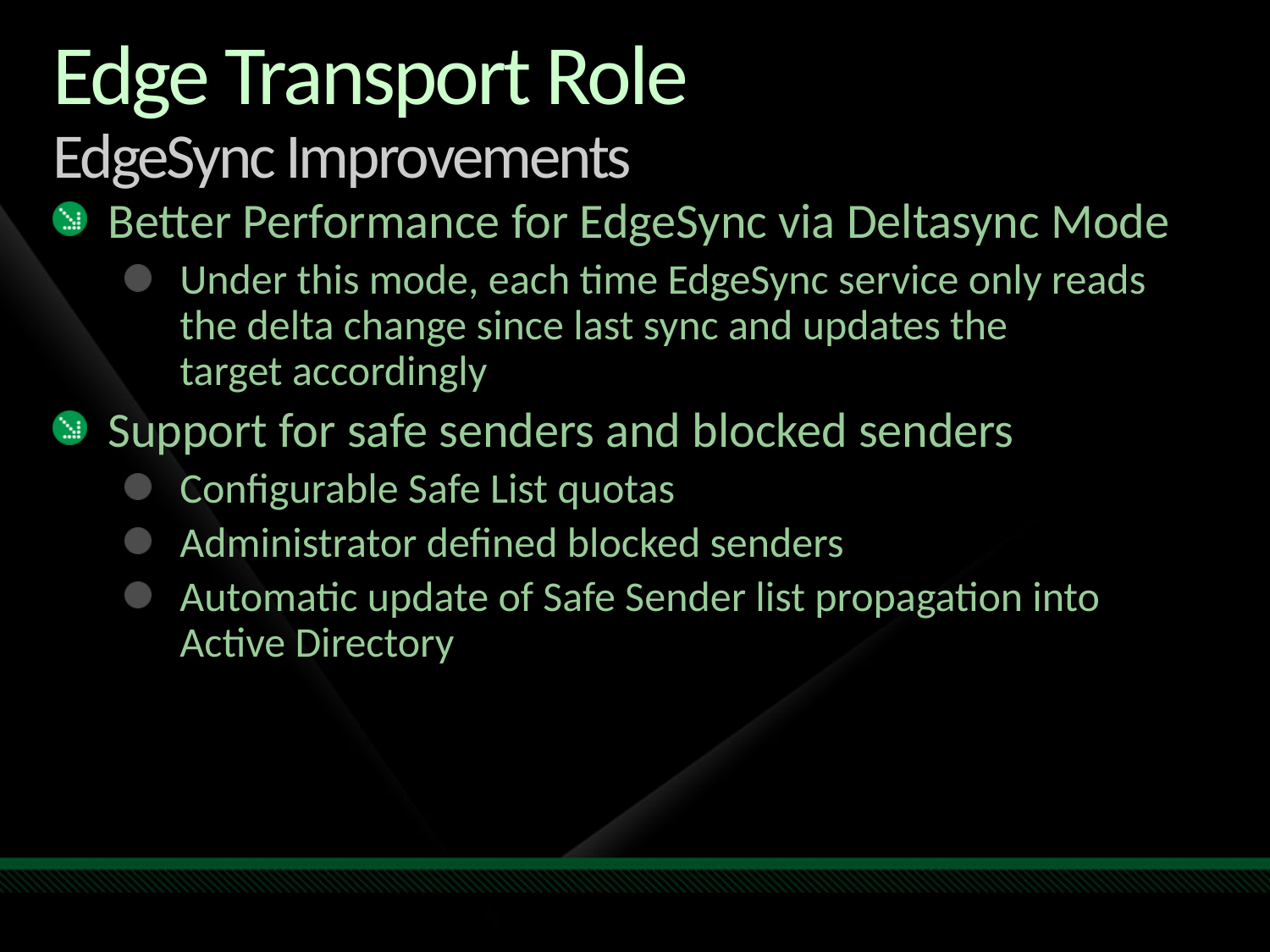

# Edge Transport Role EdgeSync Improvements
Better Performance for EdgeSync via Deltasync Mode
Under this mode, each time EdgeSync service only reads
the delta change since last sync and updates the
target accordingly
Support for safe senders and blocked senders
Configurable Safe List quotas
Administrator defined blocked senders
Automatic update of Safe Sender list propagation into
Active Directory